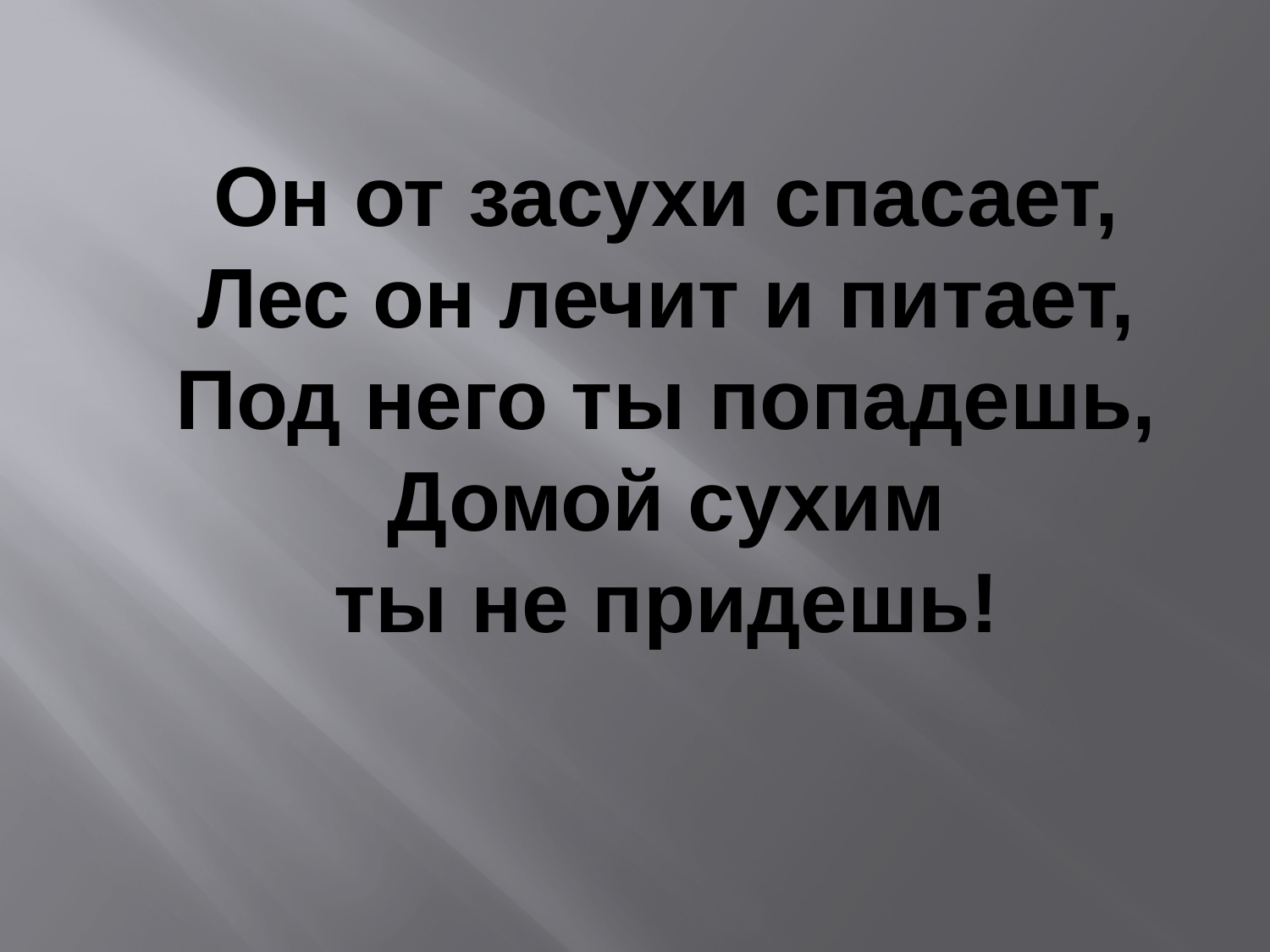

# Он от засухи спасает, Лес он лечит и питает, Под него ты попадешь, Домой сухим ты не придешь!